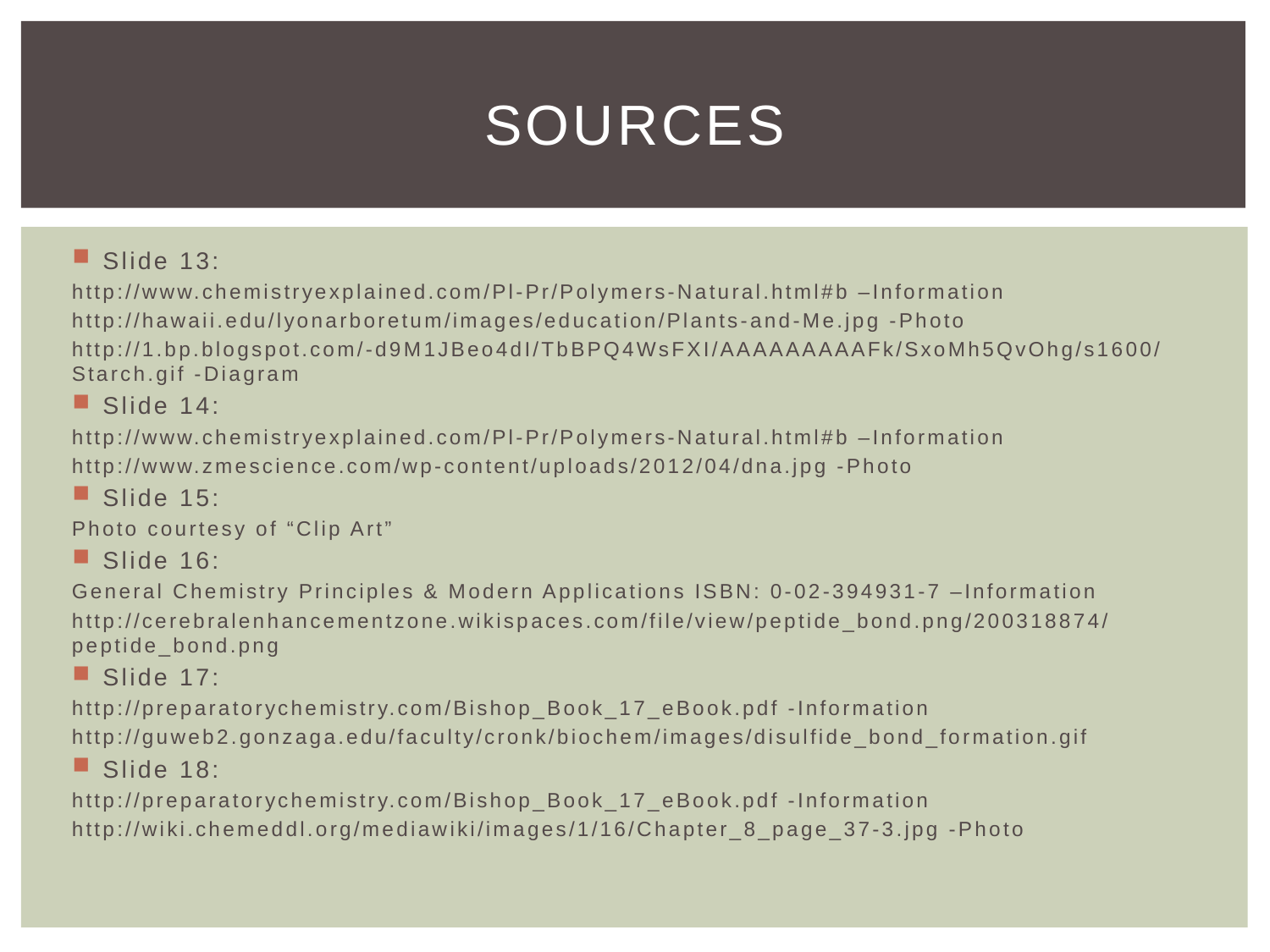

# Sources
Slide 13:
http://www.chemistryexplained.com/Pl-Pr/Polymers-Natural.html#b –Information
http://hawaii.edu/lyonarboretum/images/education/Plants-and-Me.jpg -Photo
http://1.bp.blogspot.com/-d9M1JBeo4dI/TbBPQ4WsFXI/AAAAAAAAAFk/SxoMh5QvOhg/s1600/Starch.gif -Diagram
Slide 14:
http://www.chemistryexplained.com/Pl-Pr/Polymers-Natural.html#b –Information
http://www.zmescience.com/wp-content/uploads/2012/04/dna.jpg -Photo
Slide 15:
Photo courtesy of “Clip Art”
Slide 16:
General Chemistry Principles & Modern Applications ISBN: 0-02-394931-7 –Information
http://cerebralenhancementzone.wikispaces.com/file/view/peptide_bond.png/200318874/peptide_bond.png
Slide 17:
http://preparatorychemistry.com/Bishop_Book_17_eBook.pdf -Information
http://guweb2.gonzaga.edu/faculty/cronk/biochem/images/disulfide_bond_formation.gif
Slide 18:
http://preparatorychemistry.com/Bishop_Book_17_eBook.pdf -Information
http://wiki.chemeddl.org/mediawiki/images/1/16/Chapter_8_page_37-3.jpg -Photo